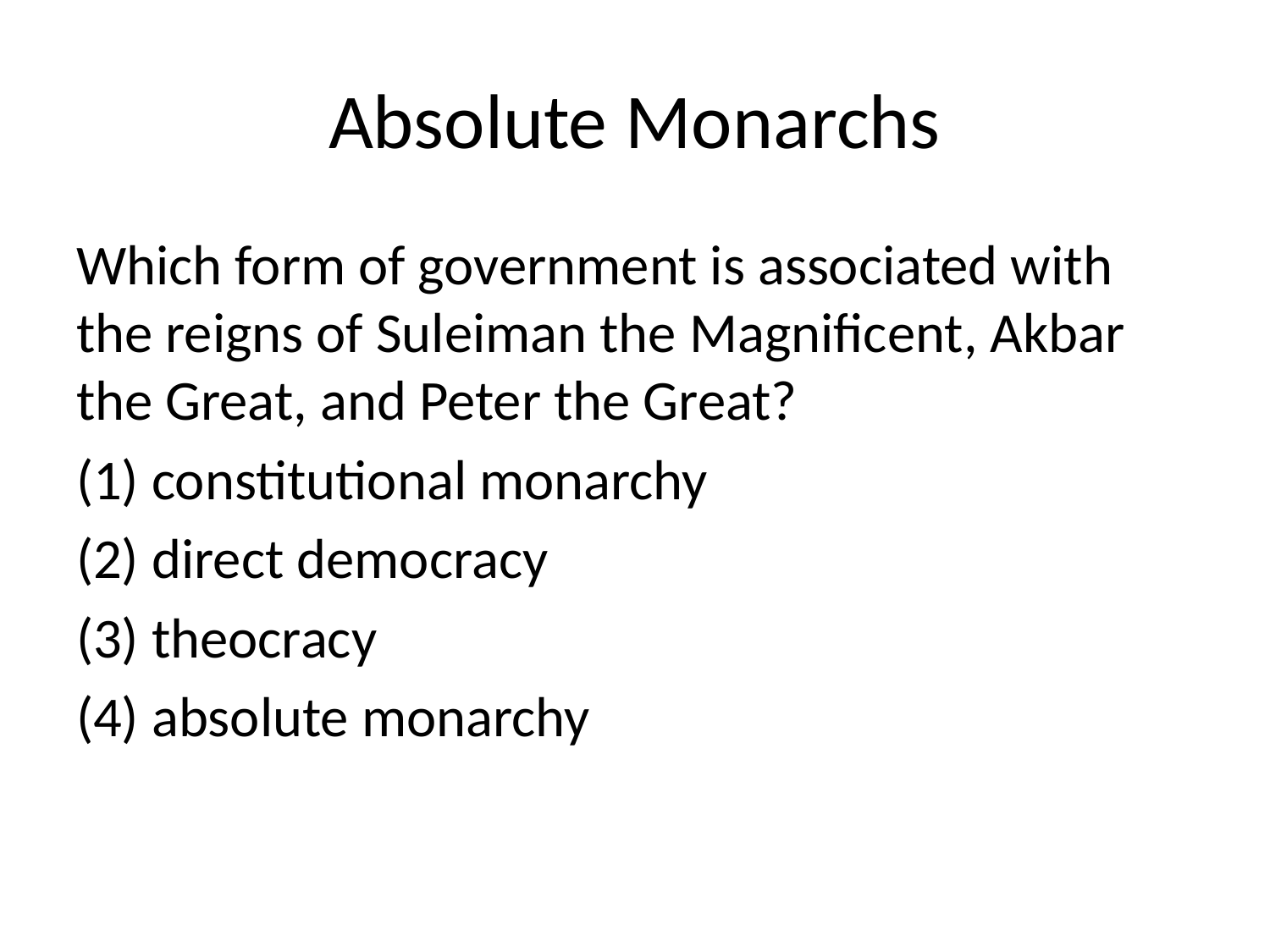

# Absolute Monarchs
Which form of government is associated with the reigns of Suleiman the Magnificent, Akbar the Great, and Peter the Great?
(1) constitutional monarchy
(2) direct democracy
(3) theocracy
(4) absolute monarchy